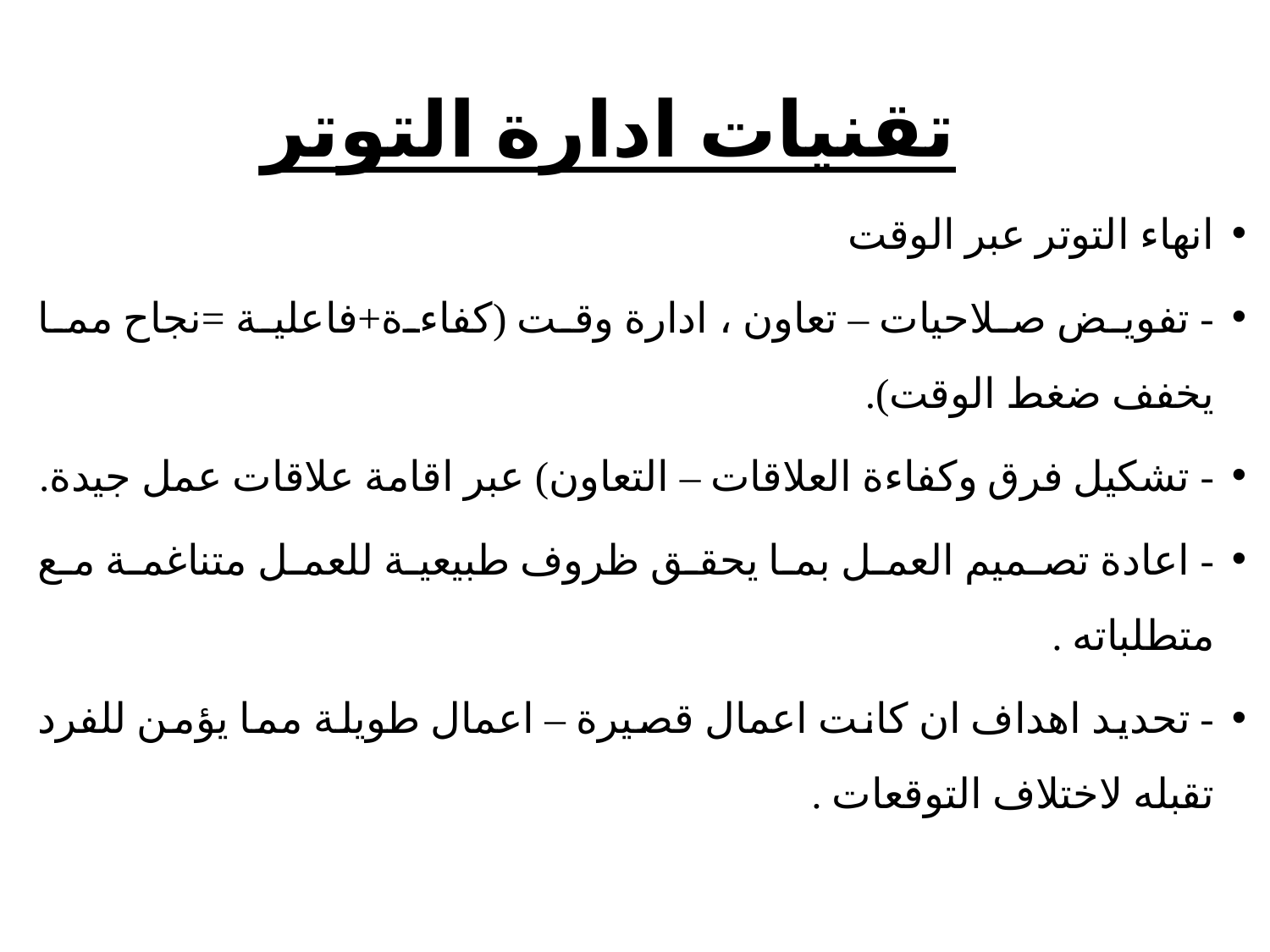

# تقنيات ادارة التوتر
انهاء التوتر عبر الوقت
- تفويض صلاحيات – تعاون ، ادارة وقت (كفاءة+فاعلية =نجاح مما يخفف ضغط الوقت).
- تشكيل فرق وكفاءة العلاقات – التعاون) عبر اقامة علاقات عمل جيدة.
- اعادة تصميم العمل بما يحقق ظروف طبيعية للعمل متناغمة مع متطلباته .
- تحديد اهداف ان كانت اعمال قصيرة – اعمال طويلة مما يؤمن للفرد تقبله لاختلاف التوقعات .